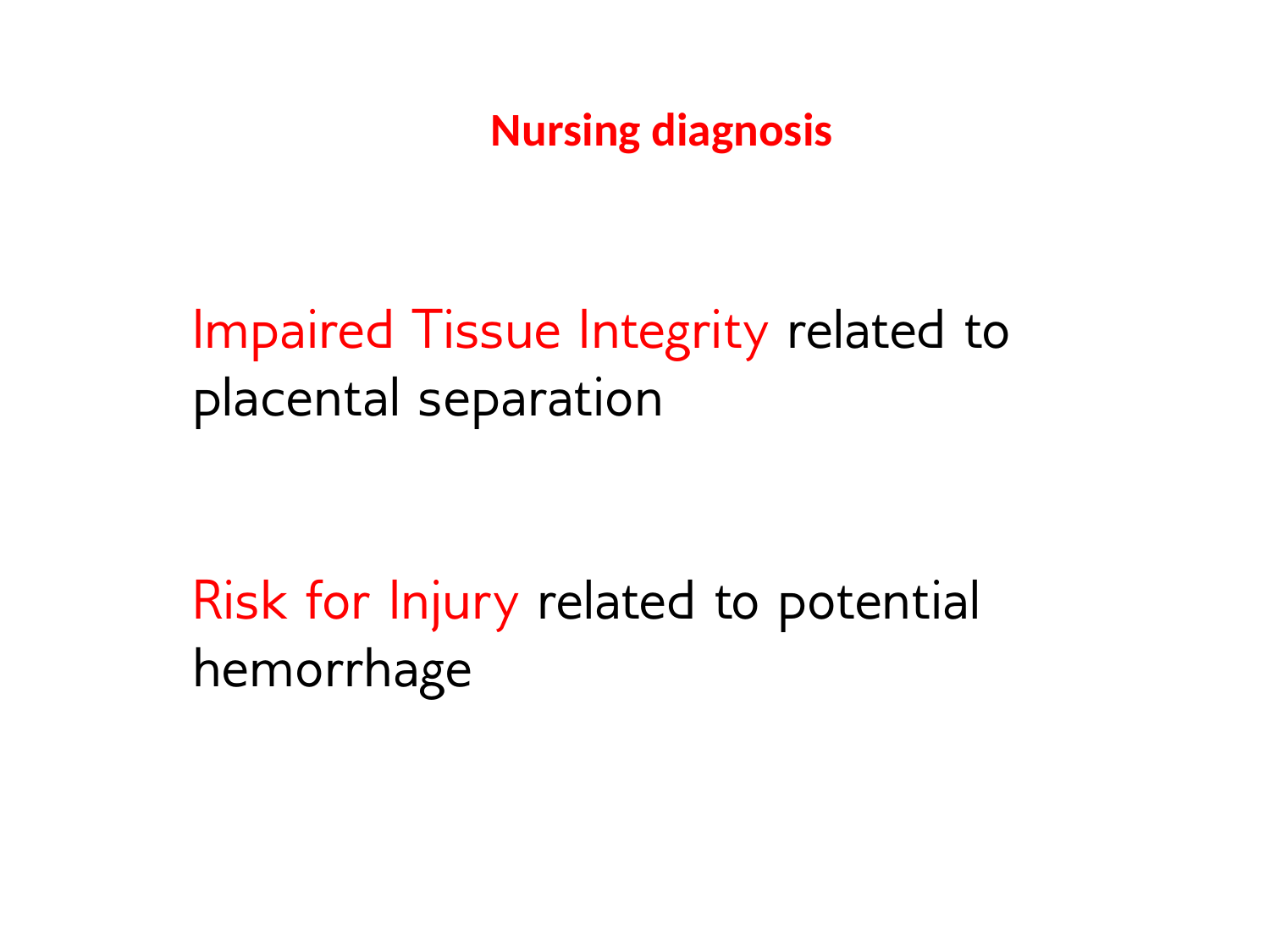

Nursing diagnosis

Impaired Tissue Integrity related to placental separation

Risk for Injury related to potential hemorrhage